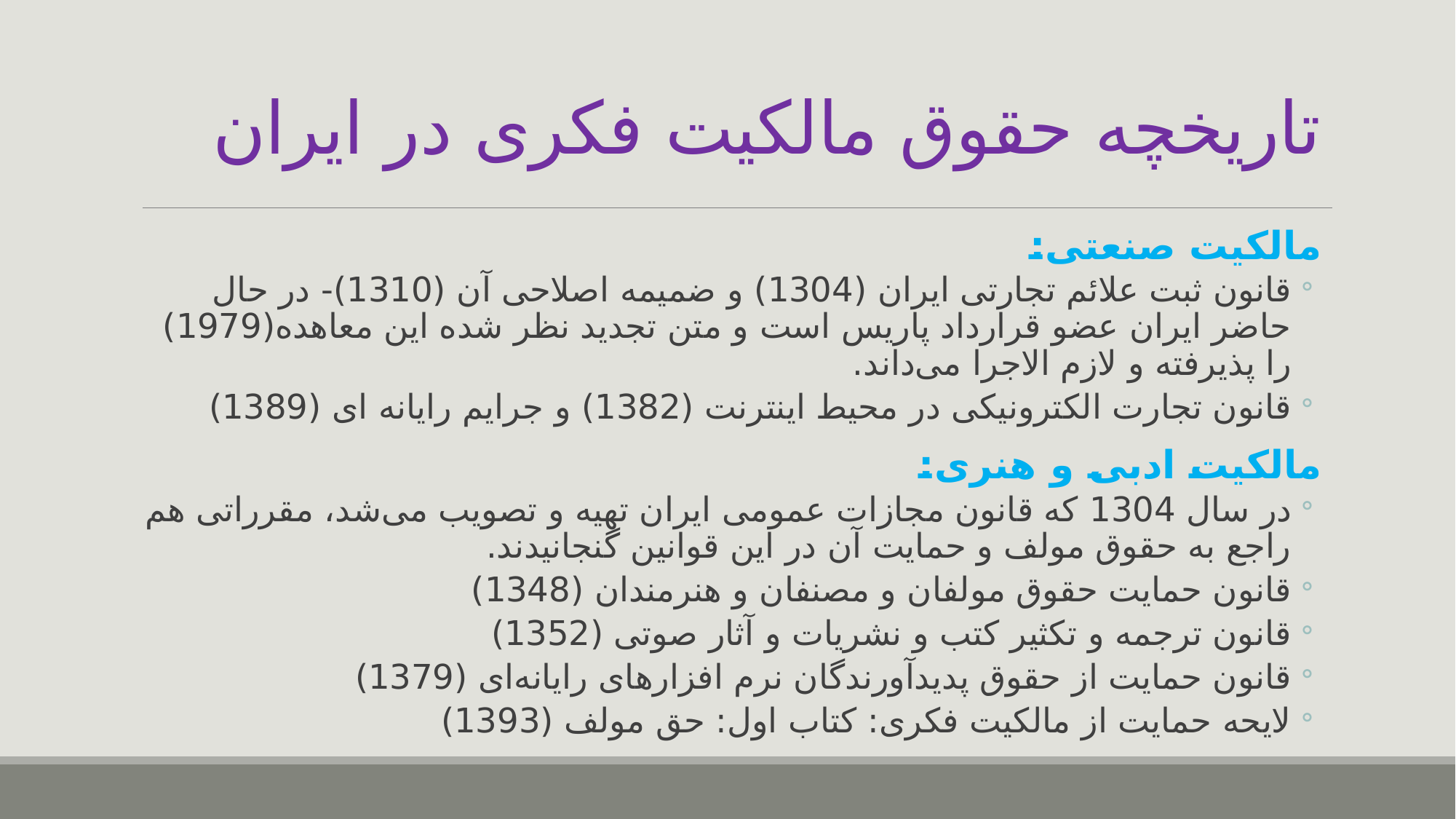

# تاریخچه حقوق مالکیت فکری در ایران
مالکیت صنعتی:
قانون ثبت علائم تجارتی ایران (1304) و ضمیمه اصلاحی آن (1310)- در حال حاضر ایران عضو قرارداد پاریس است و متن تجدید نظر شده این معاهده(1979) را پذیرفته و لازم الاجرا می‌داند.
قانون تجارت الکترونیکی در محیط اینترنت (1382) و جرایم رایانه ای (1389)
مالکیت ادبی و هنری:
در سال 1304 که قانون مجازات عمومی ایران تهیه و تصویب می‌شد، مقرراتی هم راجع به حقوق مولف و حمایت آن در این قوانین گنجانیدند.
قانون حمایت حقوق مولفان و مصنفان و هنرمندان (1348)
قانون ترجمه و تکثیر کتب و نشریات و آثار صوتی (1352)
قانون حمایت از حقوق پدیدآورندگان نرم افزارهای رایانه‌ای (1379)
لایحه حمایت از مالکیت فکری: کتاب اول: حق مولف (1393)